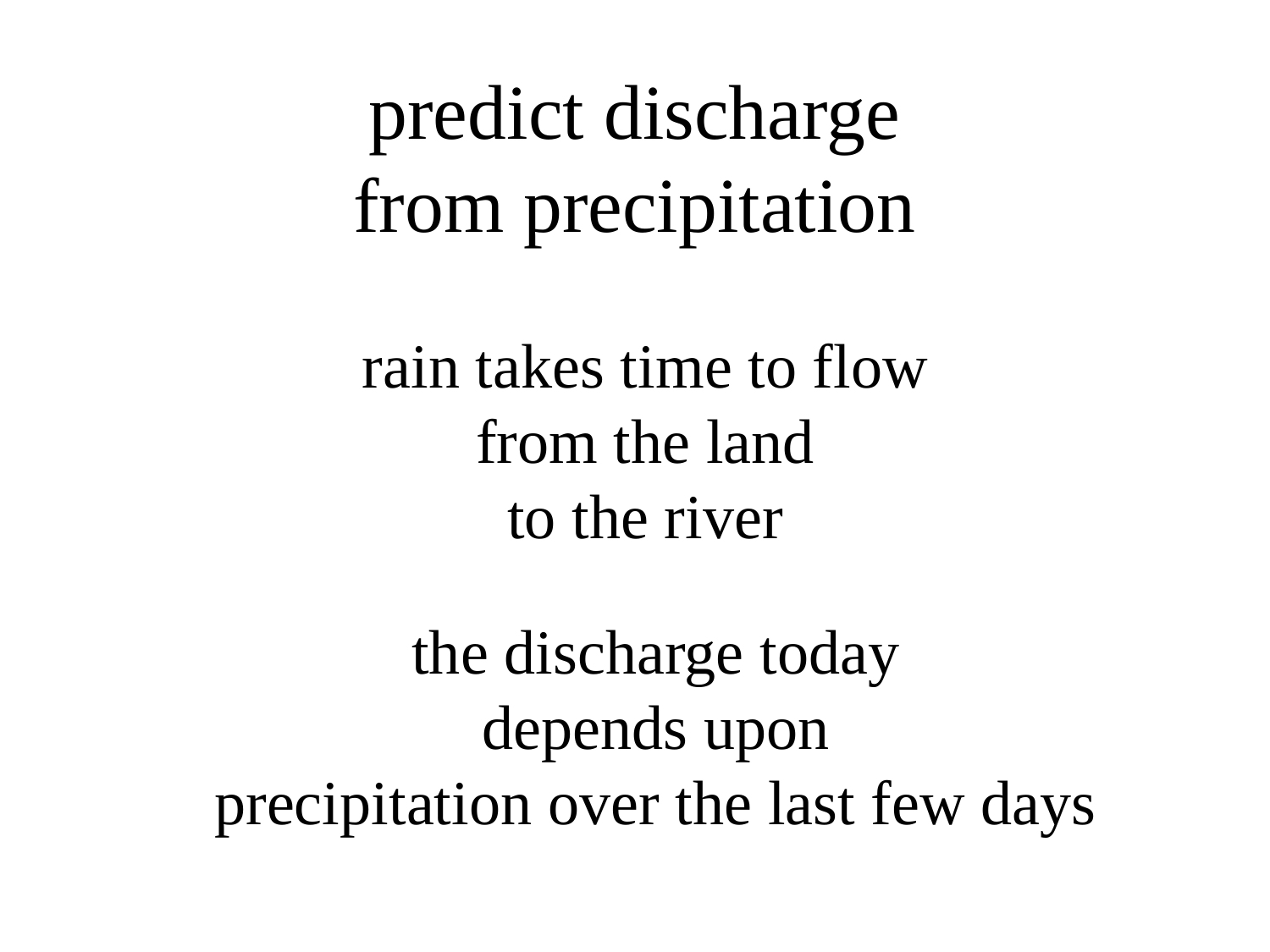

# predict discharge from precipitation
rain takes time to flow
from the land
to the river
the discharge today
depends upon
precipitation over the last few days